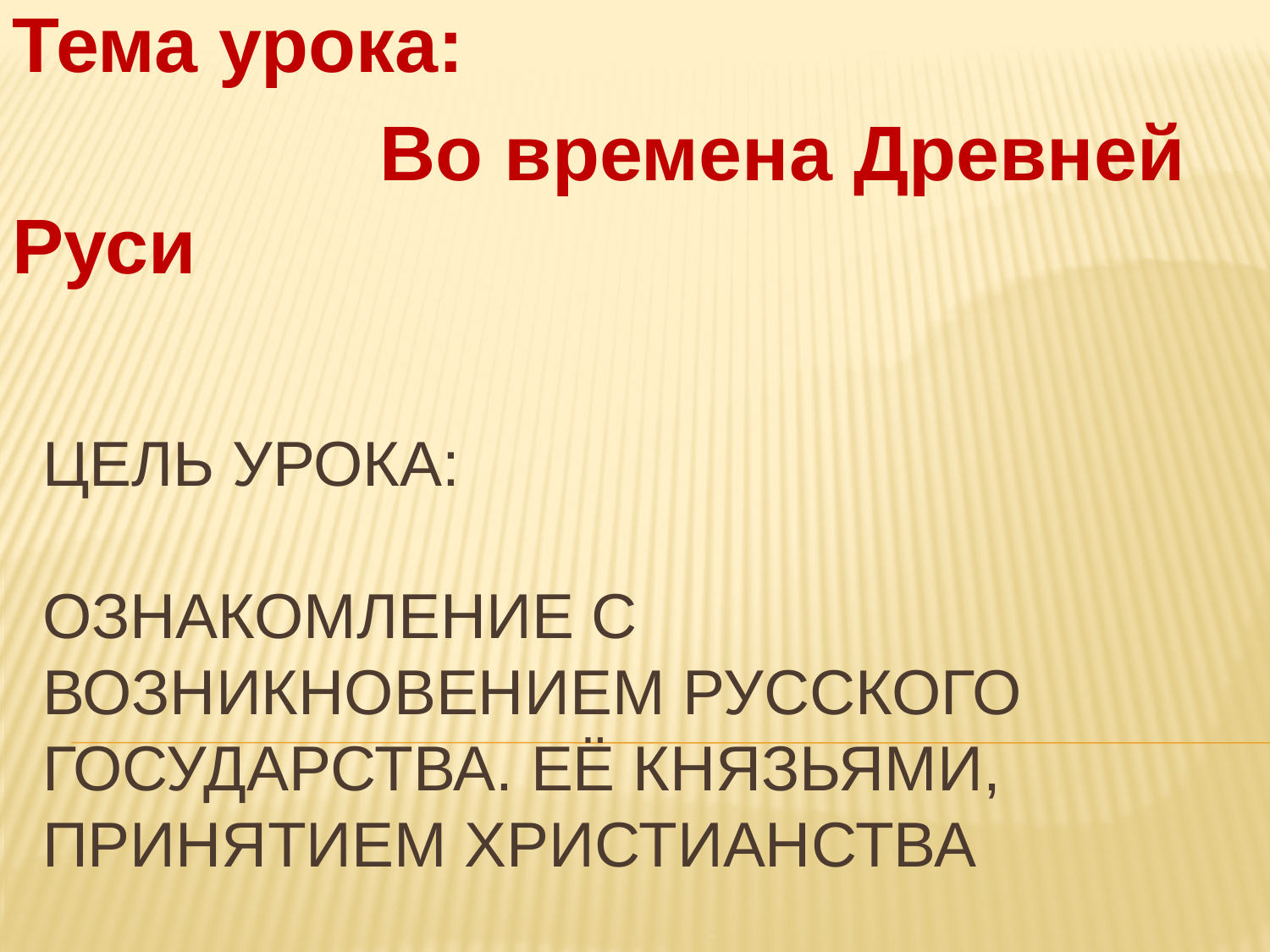

Тема урока:
                 Во времена Древней Руси
# Цель урока: ознакомление с возникновением русского государства. Её князьями, принятием христианства